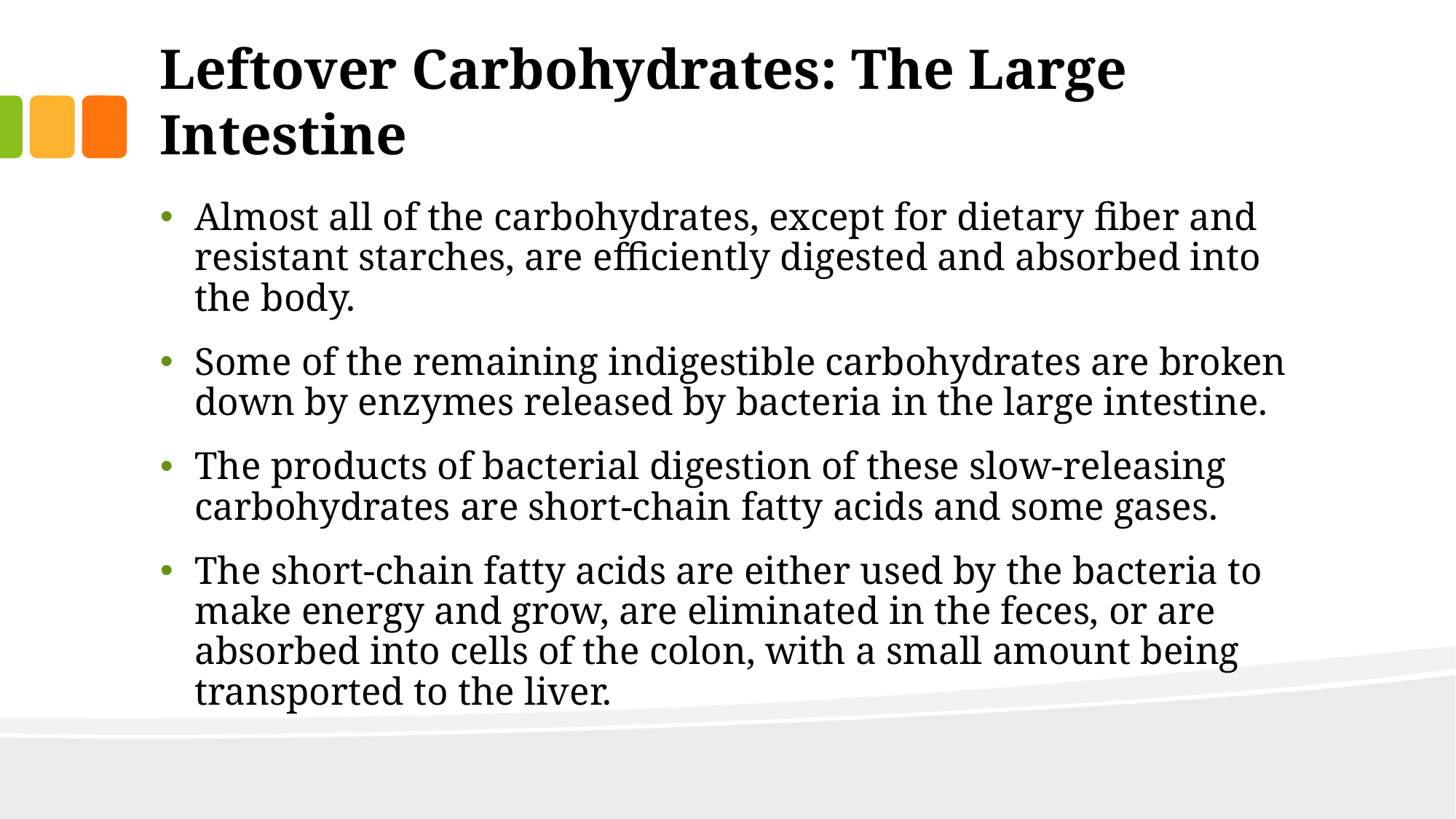

# Leftover Carbohydrates: The Large Intestine
Almost all of the carbohydrates, except for dietary fiber and resistant starches, are efficiently digested and absorbed into the body.
Some of the remaining indigestible carbohydrates are broken down by enzymes released by bacteria in the large intestine.
The products of bacterial digestion of these slow-releasing carbohydrates are short-chain fatty acids and some gases.
The short-chain fatty acids are either used by the bacteria to make energy and grow, are eliminated in the feces, or are absorbed into cells of the colon, with a small amount being transported to the liver.